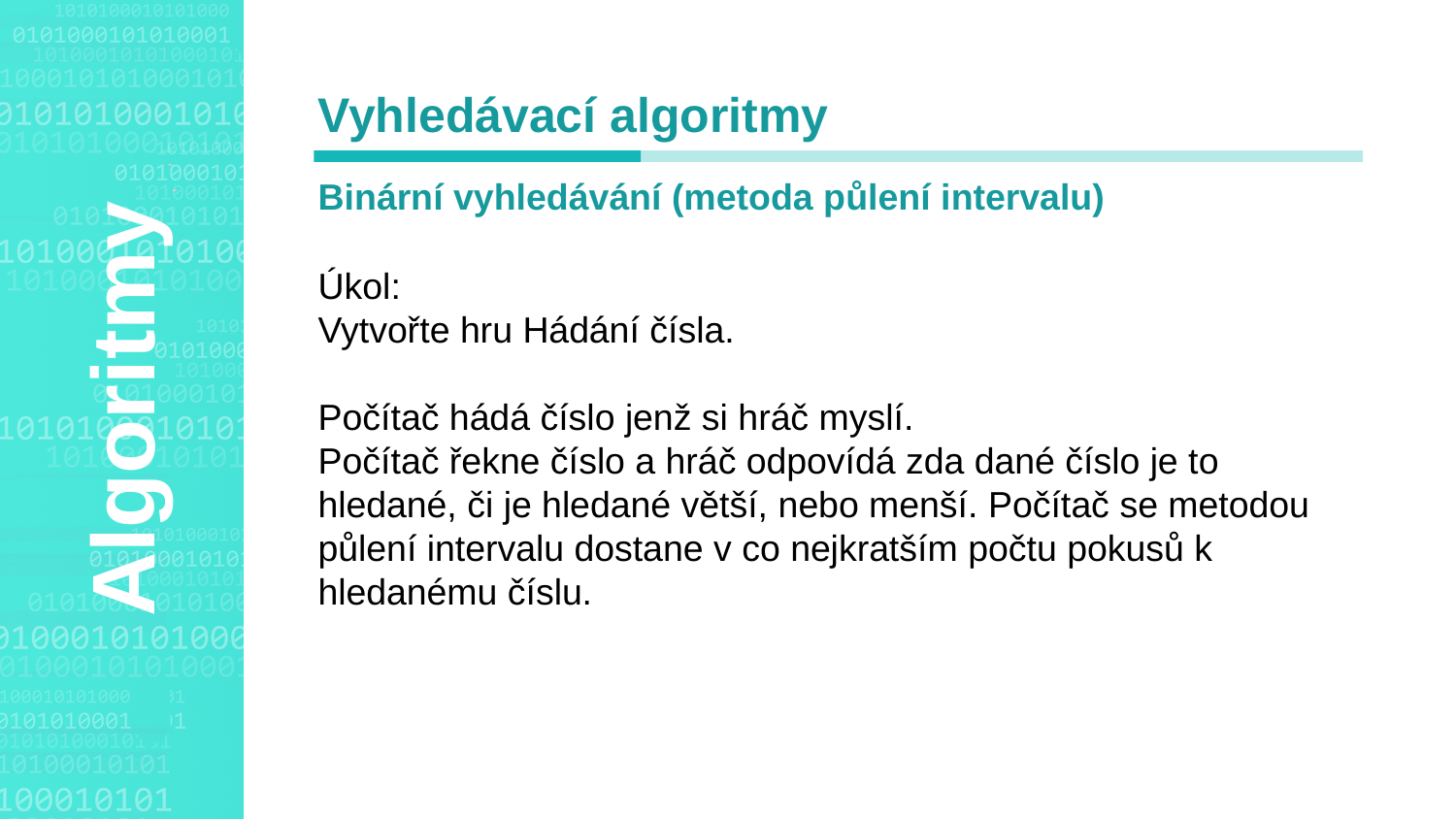

Agenda Style
Vyhledávací algoritmy
Binární vyhledávání (metoda půlení intervalu)

Úkol:
Vytvořte hru Hádání čísla.

Počítač hádá číslo jenž si hráč myslí.
Počítač řekne číslo a hráč odpovídá zda dané číslo je to
hledané, či je hledané větší, nebo menší. Počítač se metodou
půlení intervalu dostane v co nejkratším počtu pokusů k
hledanému číslu.

Algoritmy